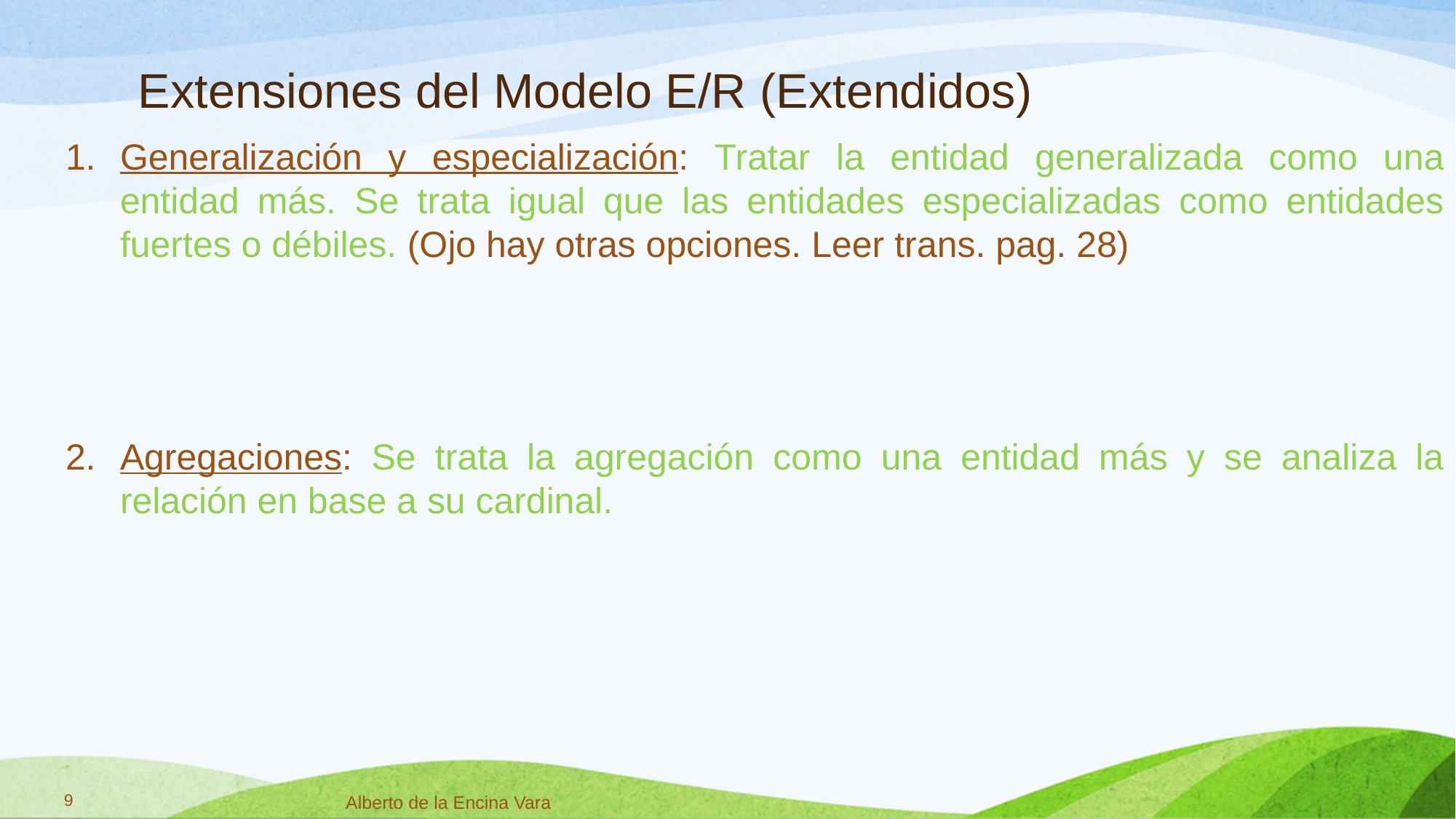

# Extensiones del Modelo E/R (Extendidos)
Generalización y especialización: Tratar la entidad generalizada como una entidad más. Se trata igual que las entidades especializadas como entidades fuertes o débiles. (Ojo hay otras opciones. Leer trans. pag. 28)

Agregaciones: Se trata la agregación como una entidad más y se analiza la relación en base a su cardinal.
9
Alberto de la Encina Vara